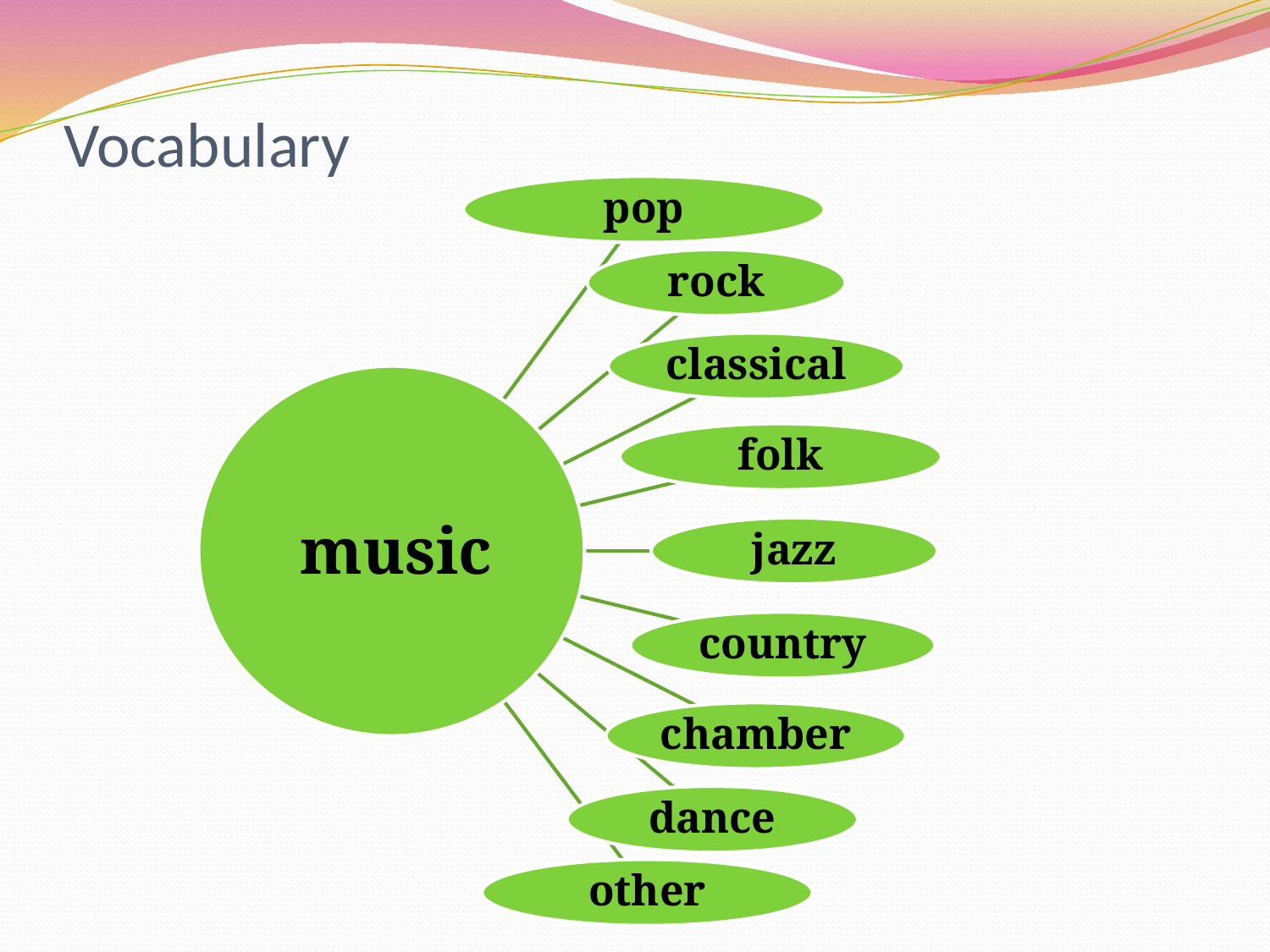

# Vocabulary
pop
rock
classical
folk
jazz
country
chamber
dance
other

  music